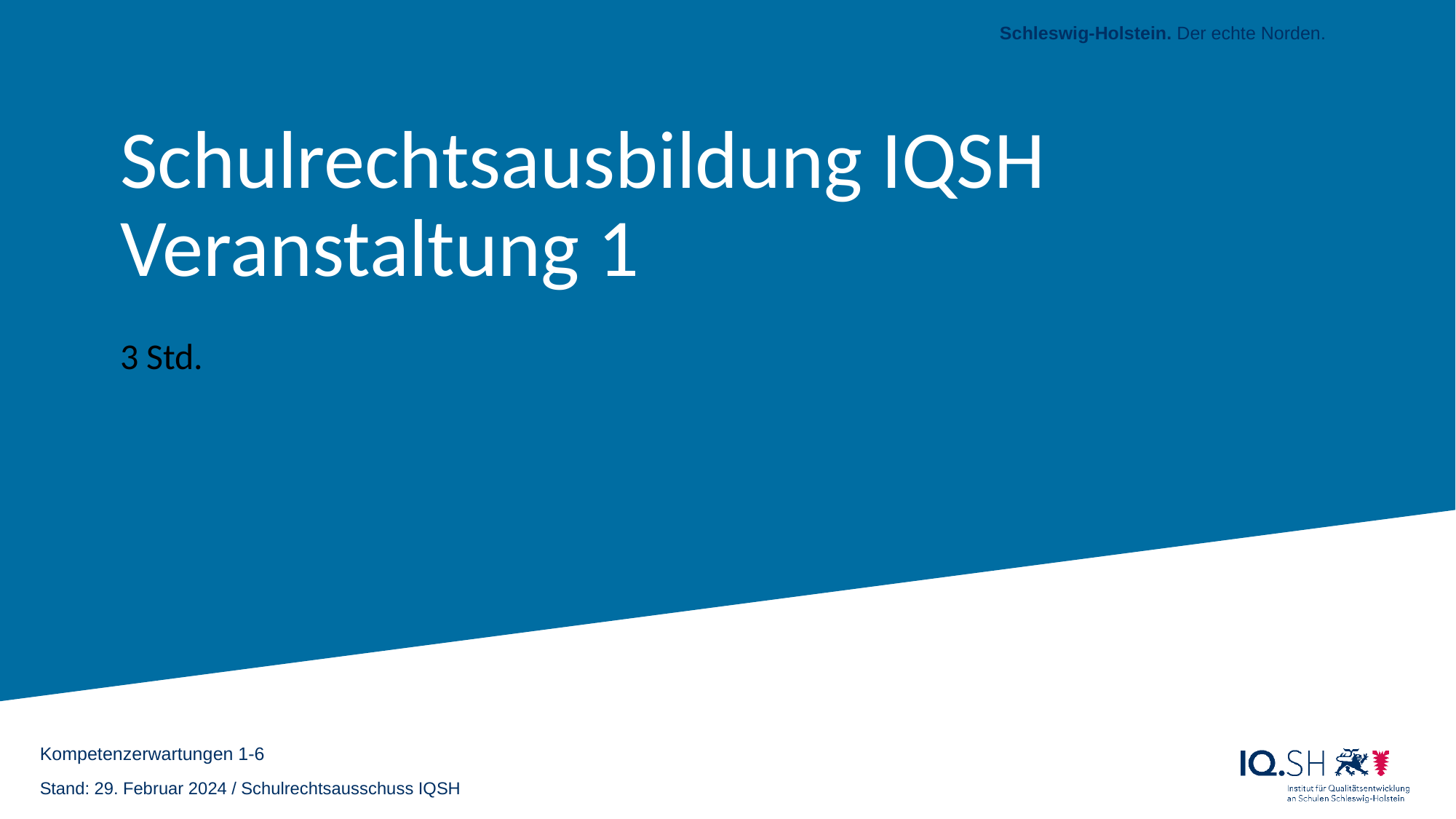

# Schulrechtsausbildung IQSH Veranstaltung 1
3 Std.
Kompetenzerwartungen 1-6
Stand: 29. Februar 2024 / Schulrechtsausschuss IQSH